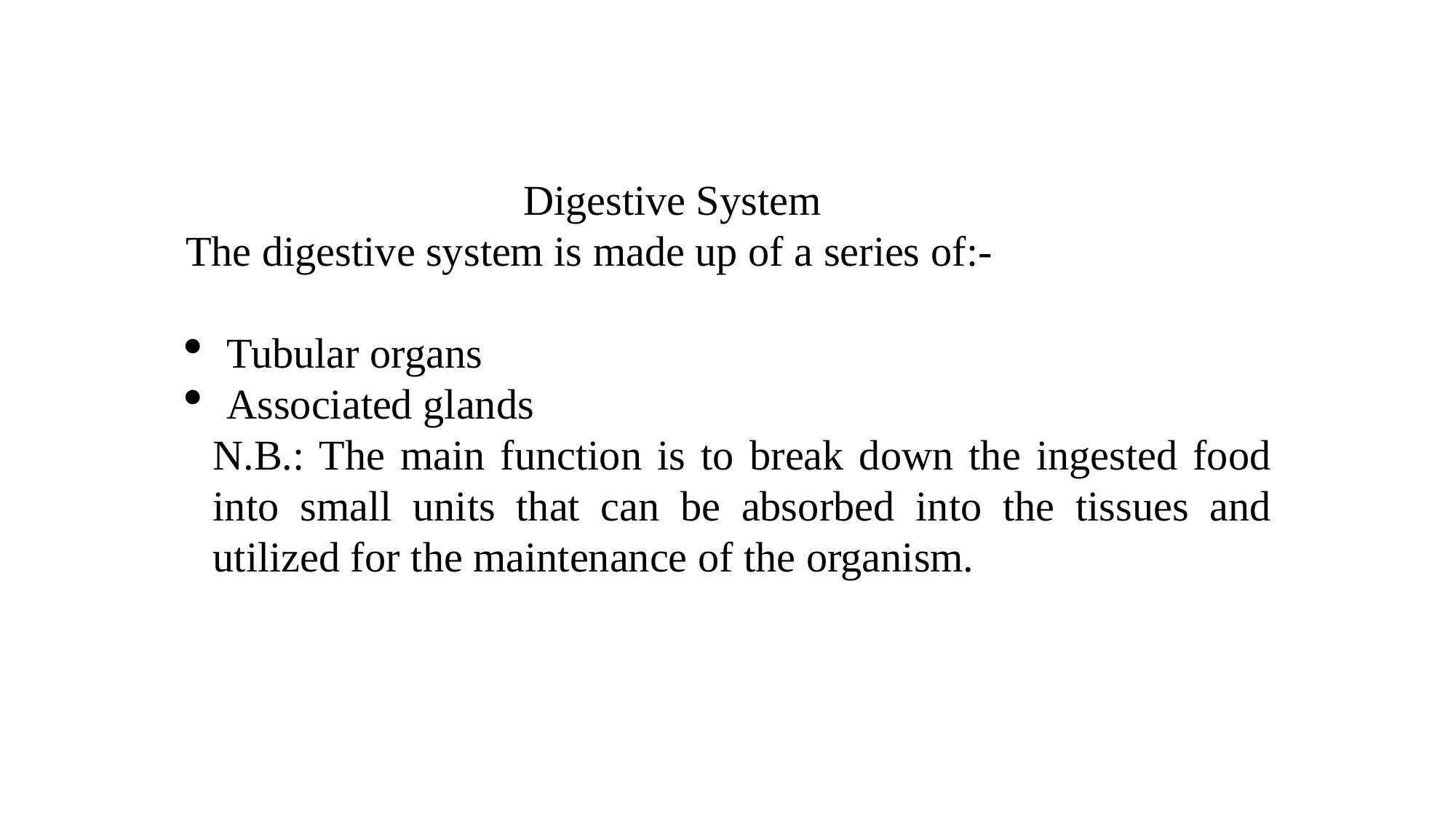

Digestive System
The digestive system is made up of a series of:-

Tubular organs
Associated glands
N.B.: The main function is to break down the ingested food into small units that can be absorbed into the tissues and utilized for the maintenance of the organism.